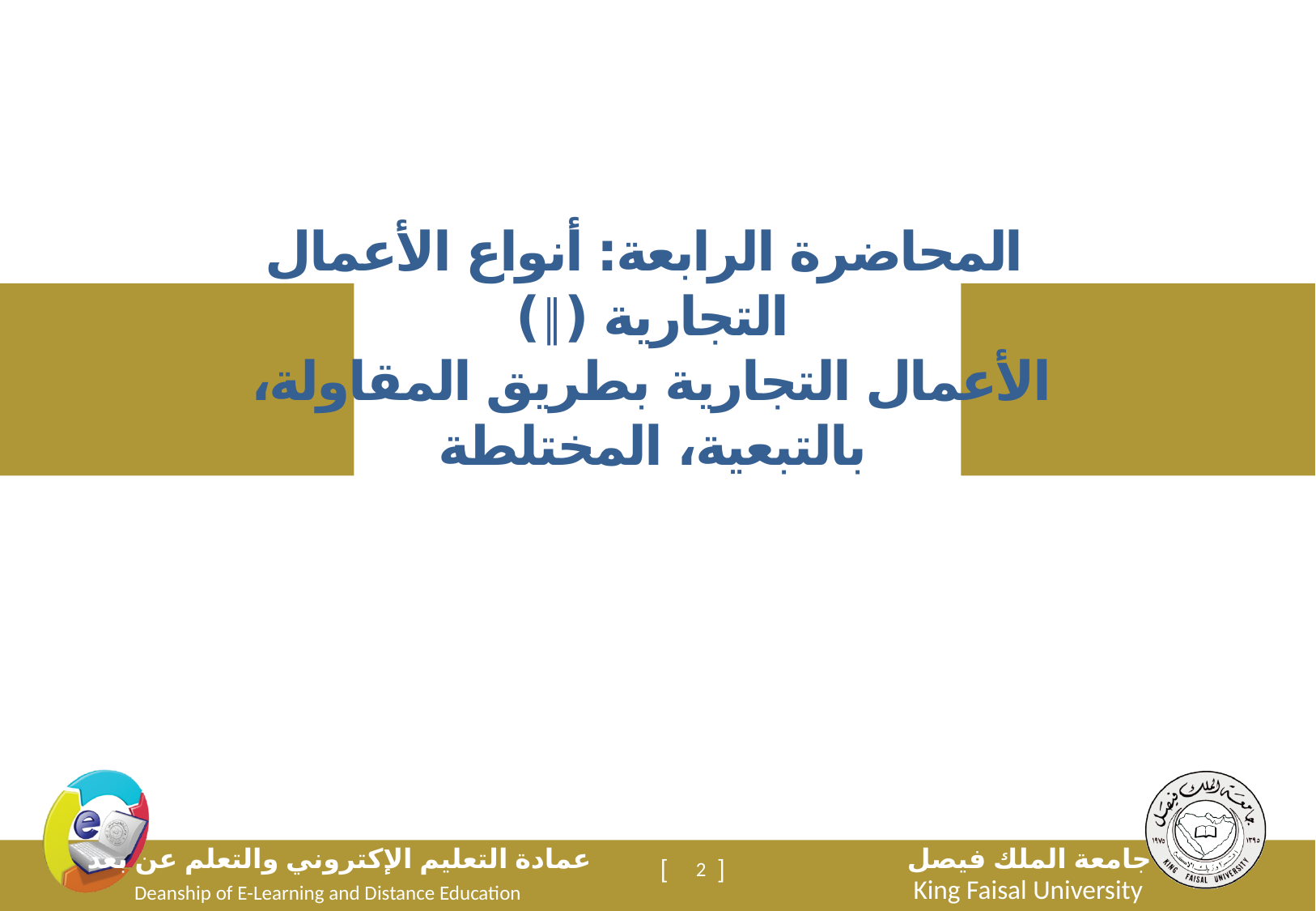

# المحاضرة الرابعة: أنواع الأعمال التجارية (║) الأعمال التجارية بطريق المقاولة، بالتبعية، المختلطة
2